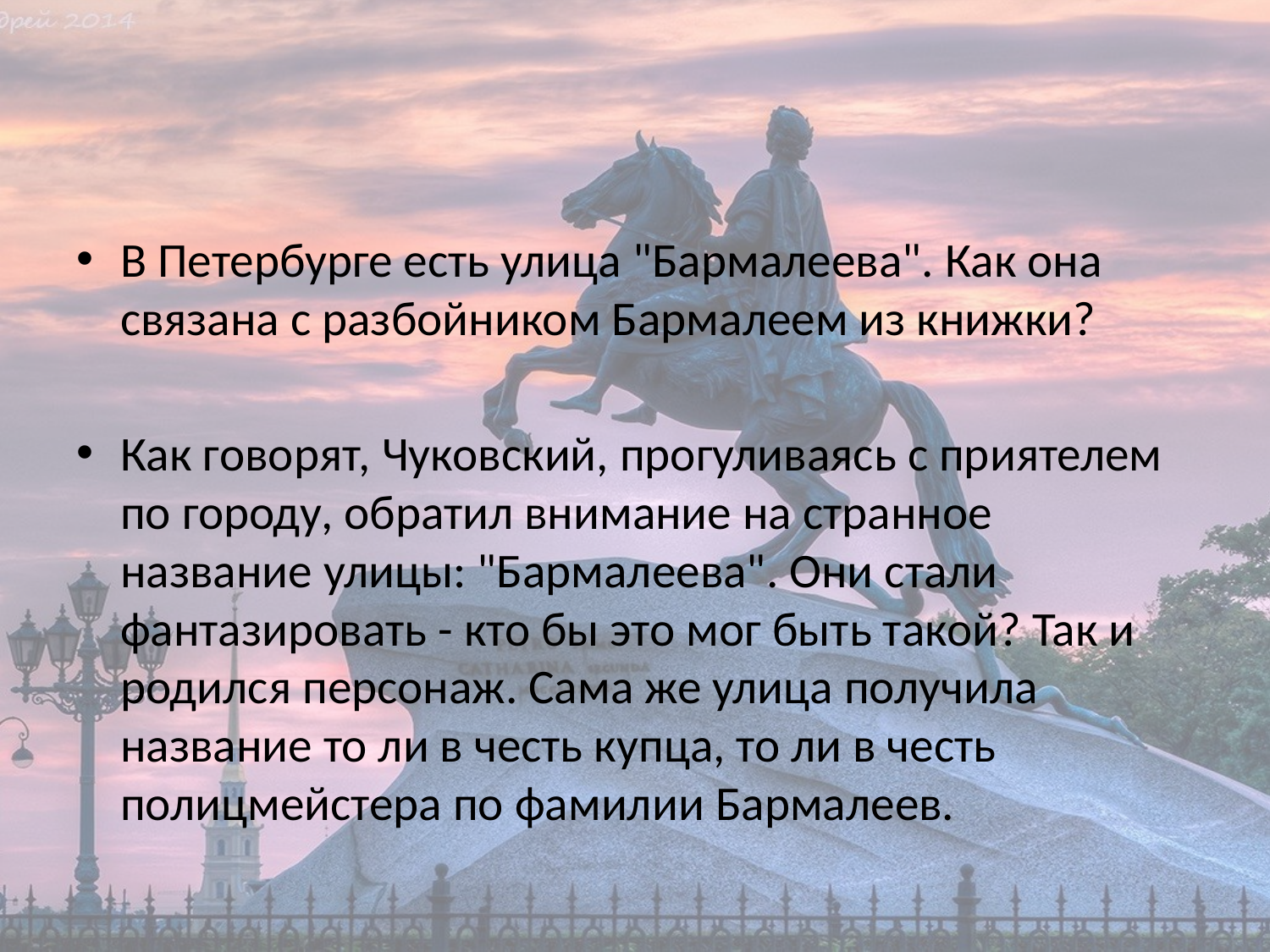

#
В Петербурге есть улица "Бармалеева". Как она связана с разбойником Бармалеем из книжки?

Как говорят, Чуковский, прогуливаясь с приятелем по городу, обратил внимание на странное название улицы: "Бармалеева". Они стали фантазировать - кто бы это мог быть такой? Так и родился персонаж. Сама же улица получила название то ли в честь купца, то ли в честь полицмейстера по фамилии Бармалеев.